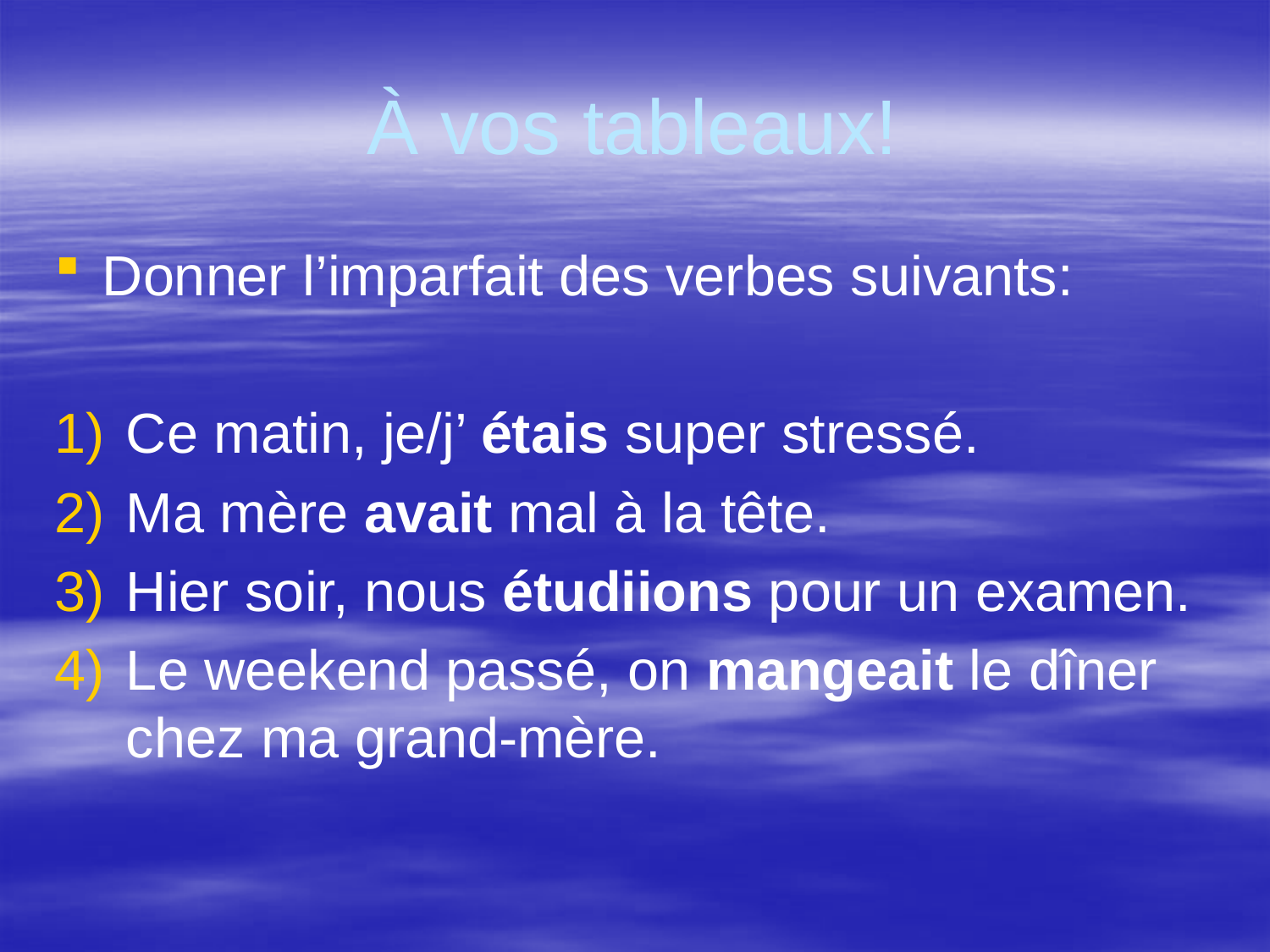

# À vos tableaux!
Donner l’imparfait des verbes suivants:

Ce matin, je/j’ étais super stressé.
Ma mère avait mal à la tête.
Hier soir, nous étudiions pour un examen.
Le weekend passé, on mangeait le dîner chez ma grand-mère.